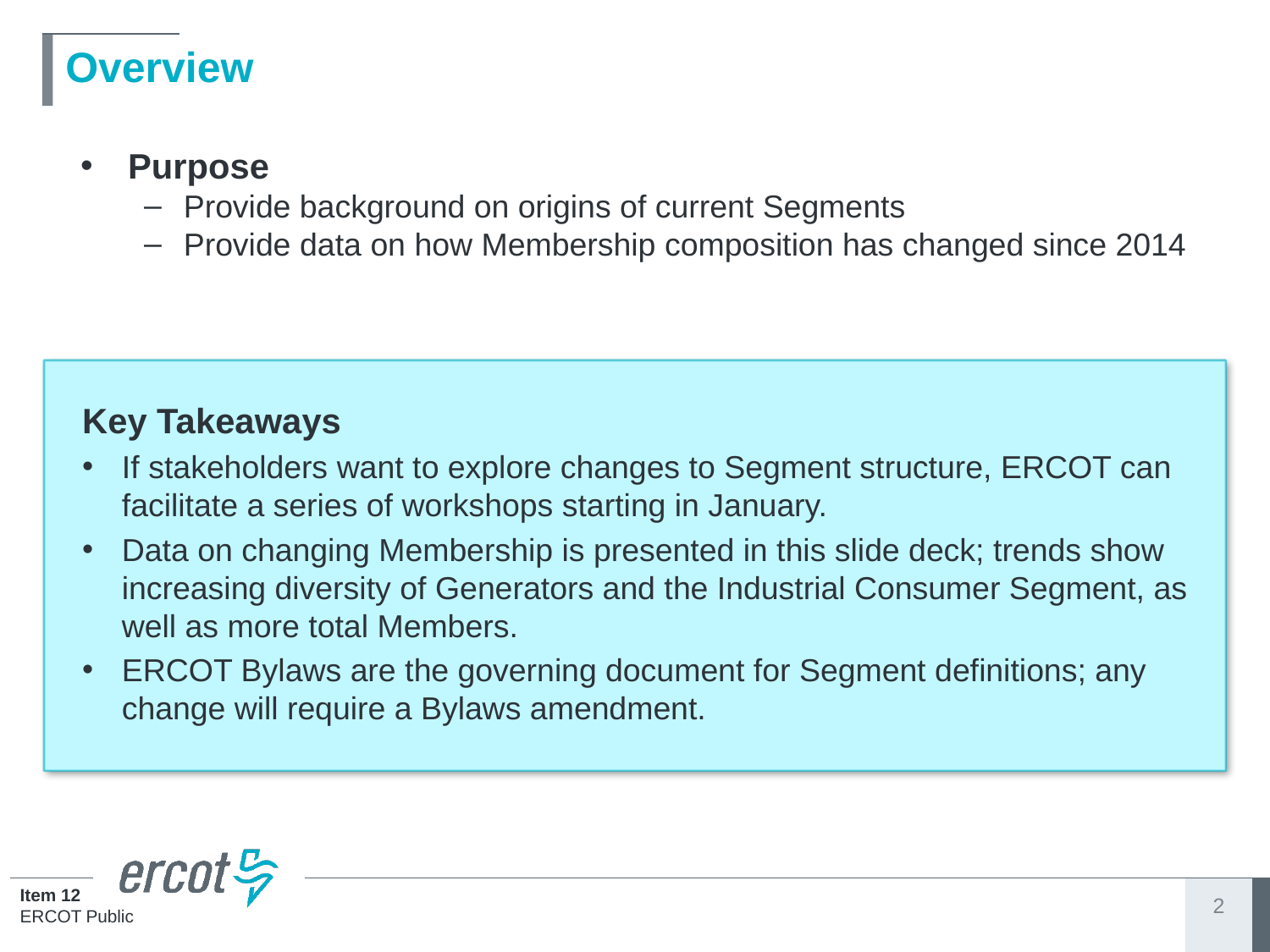

# Overview
Purpose
Provide background on origins of current Segments
Provide data on how Membership composition has changed since 2014

Key Takeaways
If stakeholders want to explore changes to Segment structure, ERCOT can facilitate a series of workshops starting in January.
Data on changing Membership is presented in this slide deck; trends show increasing diversity of Generators and the Industrial Consumer Segment, as well as more total Members.
ERCOT Bylaws are the governing document for Segment definitions; any change will require a Bylaws amendment.

2